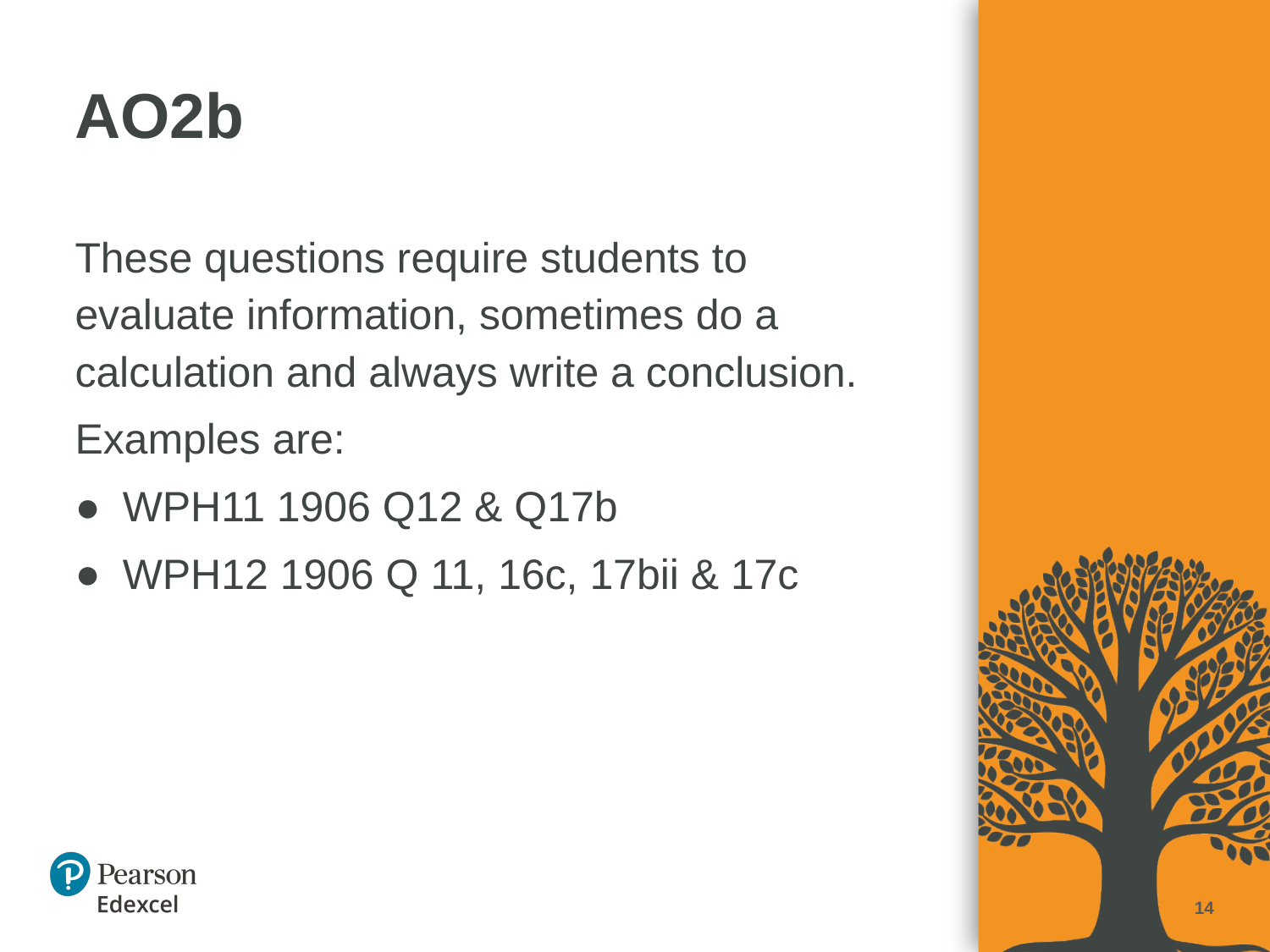

# AO2b
These questions require students to evaluate information, sometimes do a calculation and always write a conclusion.
Examples are:
WPH11 1906 Q12 & Q17b
WPH12 1906 Q 11, 16c, 17bii & 17c
14